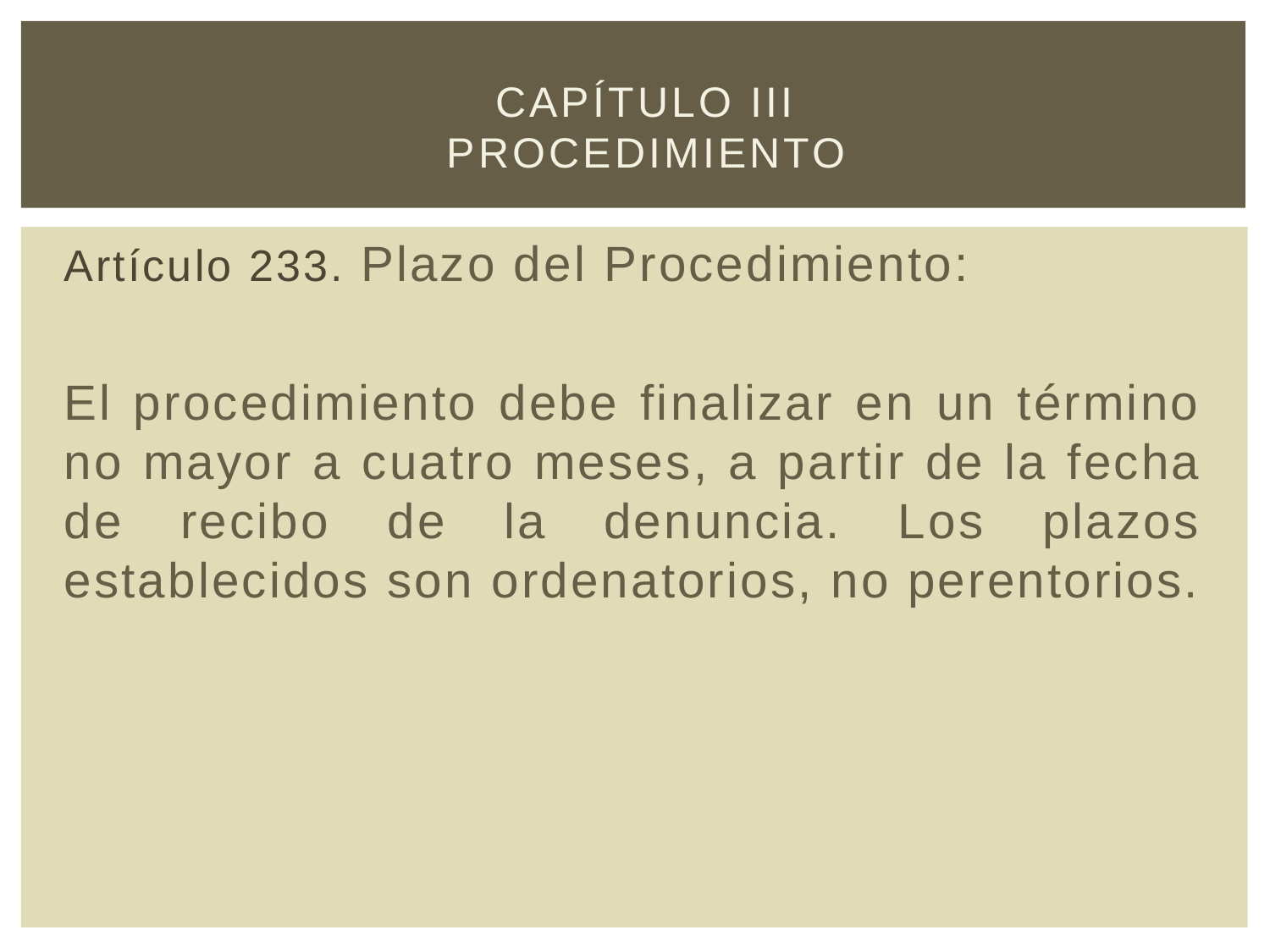

# Capítulo III PROCEDIMIENTO
Artículo 233. Plazo del Procedimiento:

El procedimiento debe finalizar en un término no mayor a cuatro meses, a partir de la fecha de recibo de la denuncia. Los plazos establecidos son ordenatorios, no perentorios.